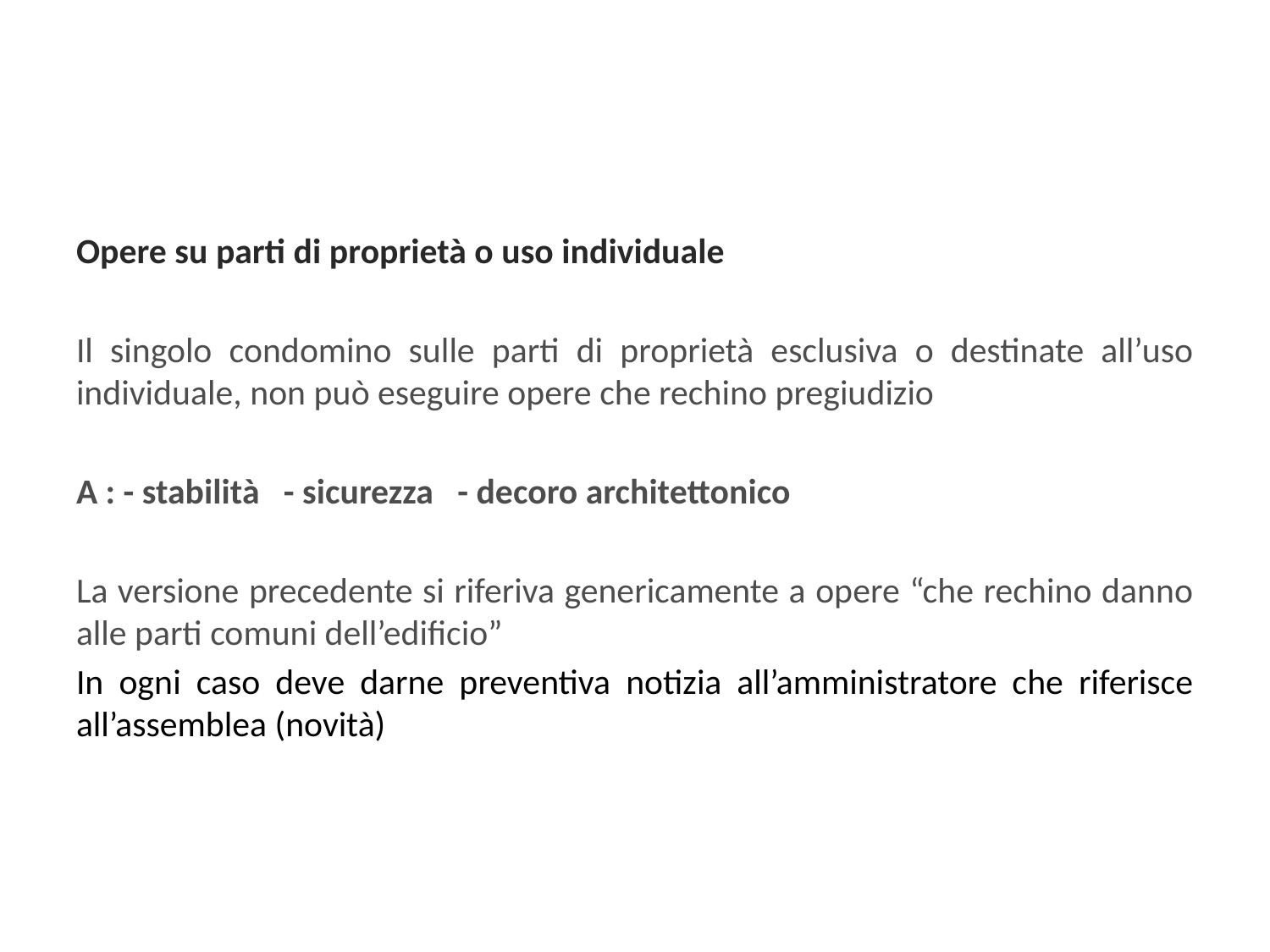

Opere su parti di proprietà o uso individuale

Il singolo condomino sulle parti di proprietà esclusiva o destinate all’uso individuale, non può eseguire opere che rechino pregiudizio

A : - stabilità   - sicurezza   - decoro architettonico

La versione precedente si riferiva genericamente a opere “che rechino danno alle parti comuni dell’edificio”
In ogni caso deve darne preventiva notizia all’amministratore che riferisce all’assemblea (novità)